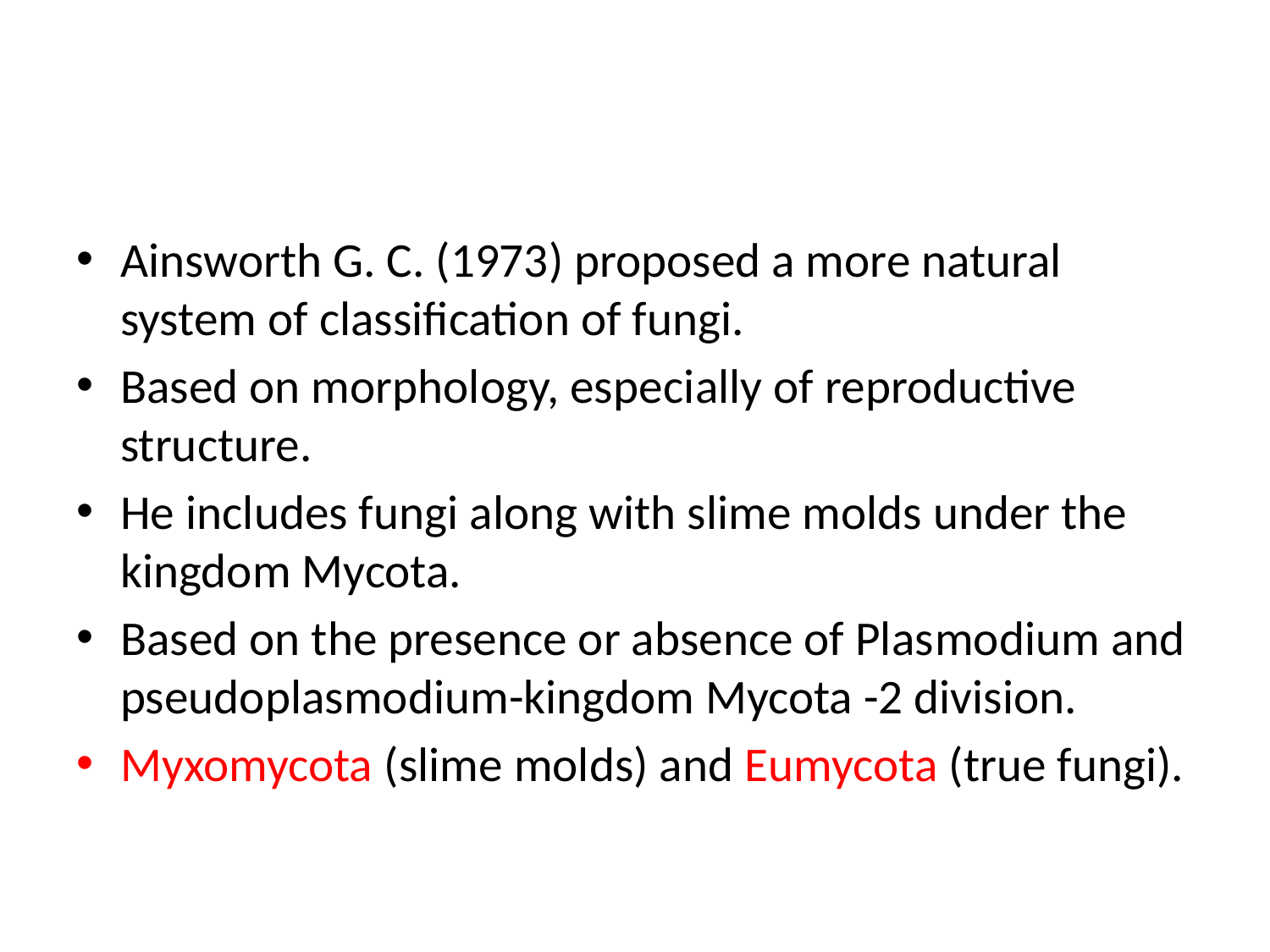

#
Ainsworth G. C. (1973) proposed a more natural system of classification of fungi.
Based on morphology, espe­cially of reproductive structure.
He includes fungi along with slime molds under the kingdom Mycota.
Based on the presence or absence of Plas­modium and pseudoplasmodium-kingdom Mycota -2 division.
Myxomycota (slime molds) and Eumycota (true fungi).